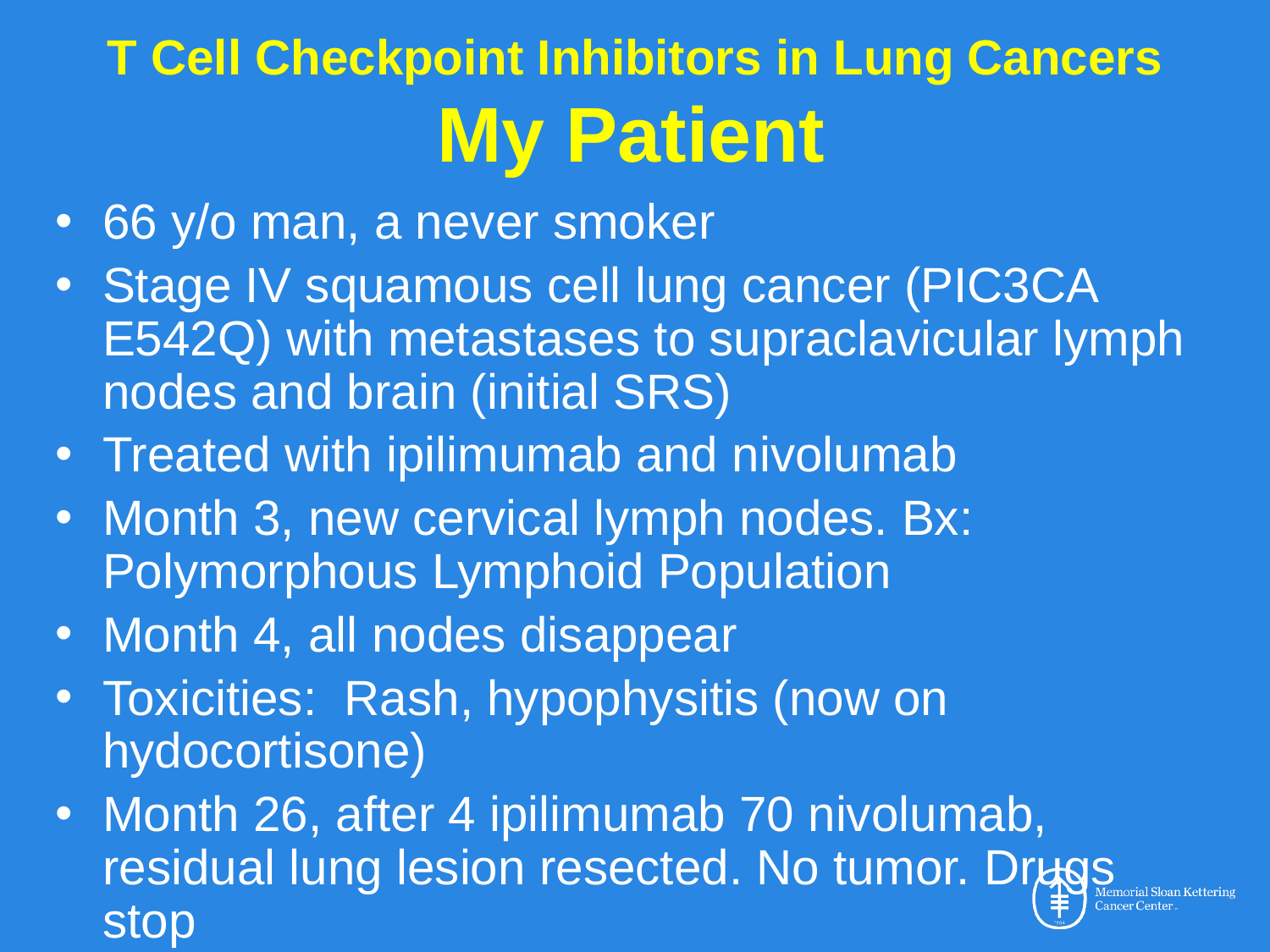

# T Cell Checkpoint Inhibitors in Lung Cancers My Patient
66 y/o man, a never smoker
Stage IV squamous cell lung cancer (PIC3CA E542Q) with metastases to supraclavicular lymph nodes and brain (initial SRS)
Treated with ipilimumab and nivolumab
Month 3, new cervical lymph nodes. Bx: Polymorphous Lymphoid Population
Month 4, all nodes disappear
Toxicities:  Rash, hypophysitis (now on hydocortisone)
Month 26, after 4 ipilimumab 70 nivolumab, residual lung lesion resected. No tumor. Drugs stop
Month 33, remains NED